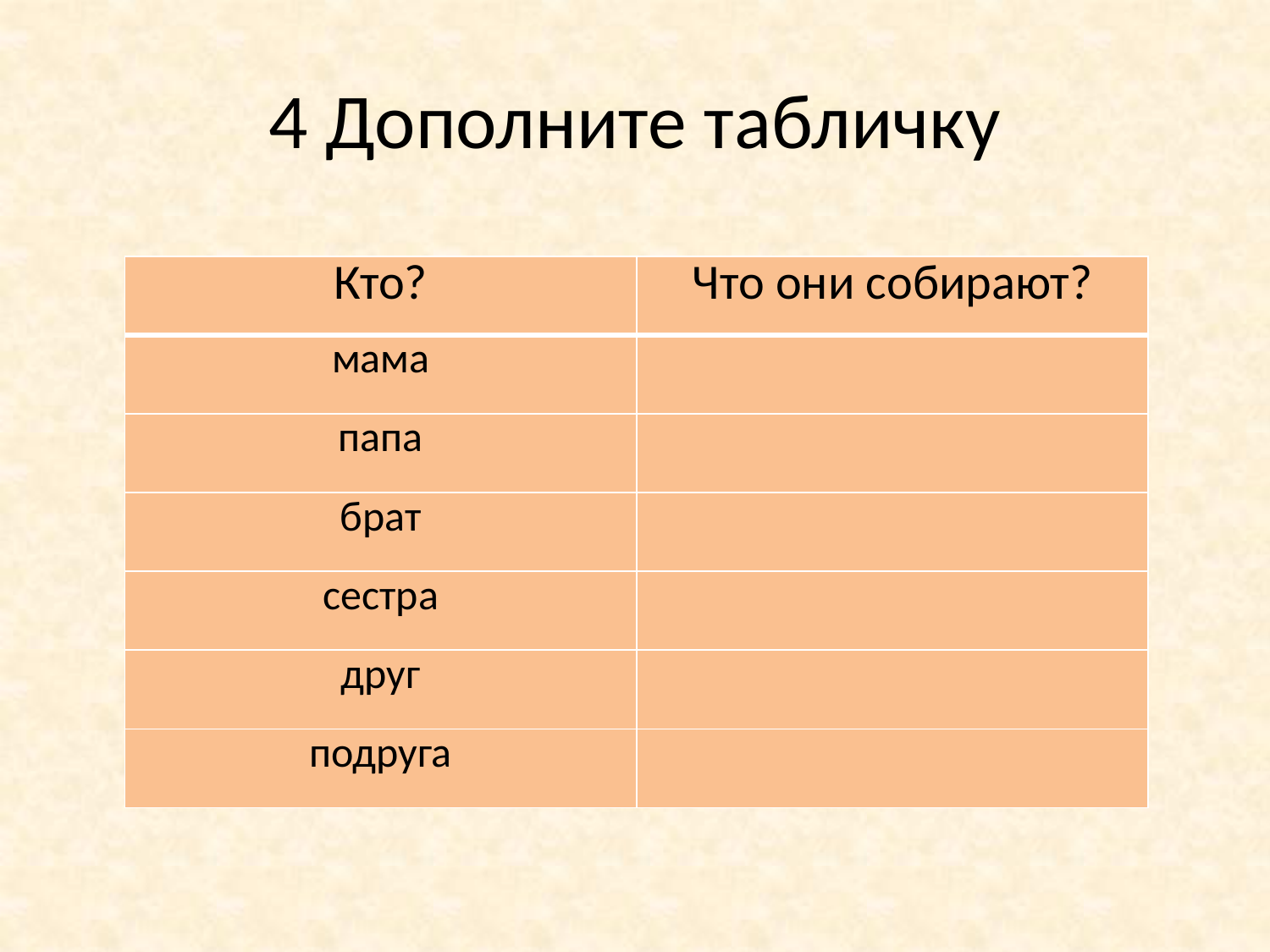

# 4 Дополните табличку
| Кто? | Что они собирают? |
| --- | --- |
| мама |  |
| папа |  |
| брат |  |
| сестра |  |
| друг |  |
| подруга |  |